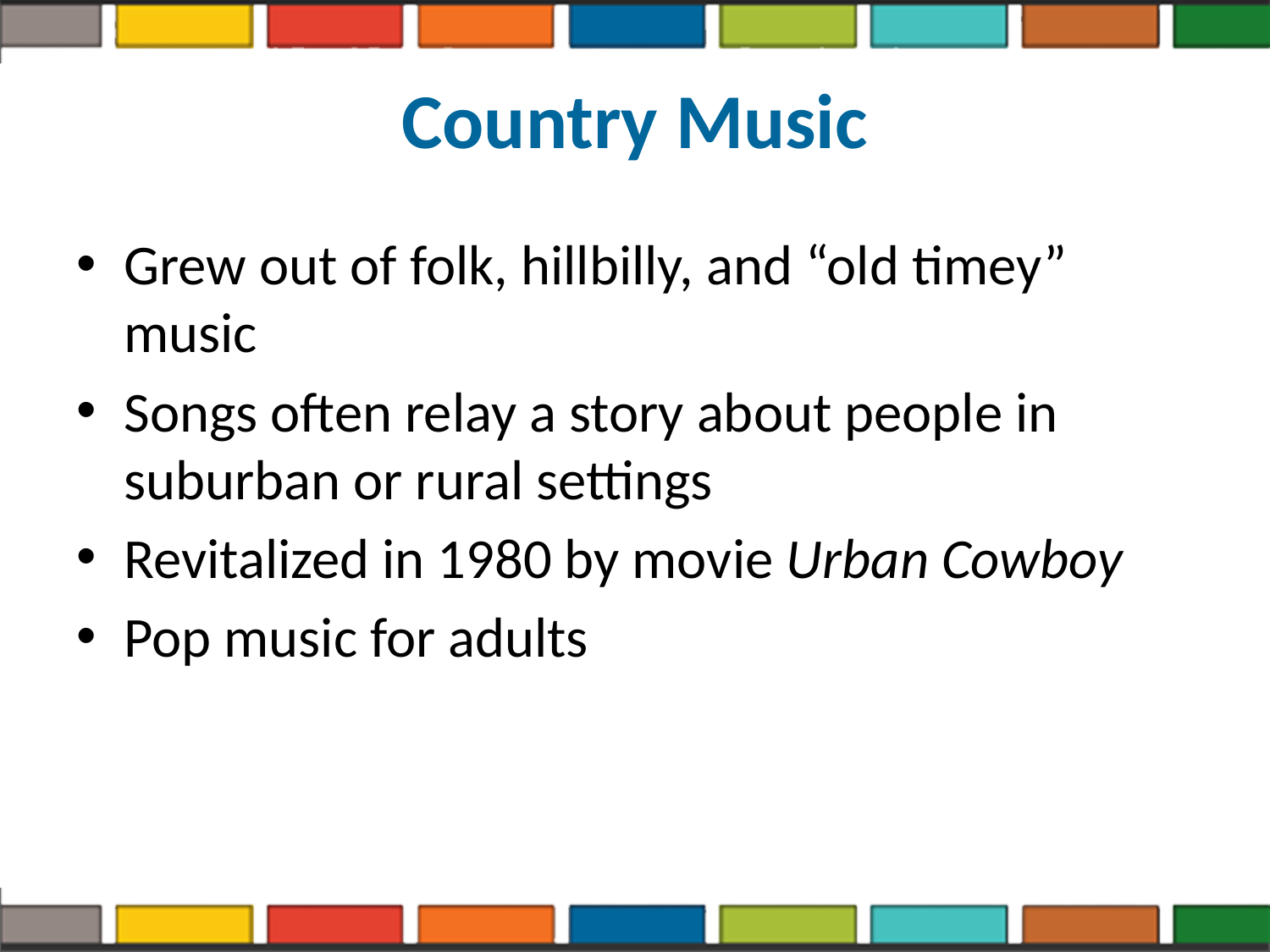

# Country Music
Grew out of folk, hillbilly, and “old timey” music
Songs often relay a story about people in suburban or rural settings
Revitalized in 1980 by movie Urban Cowboy
Pop music for adults